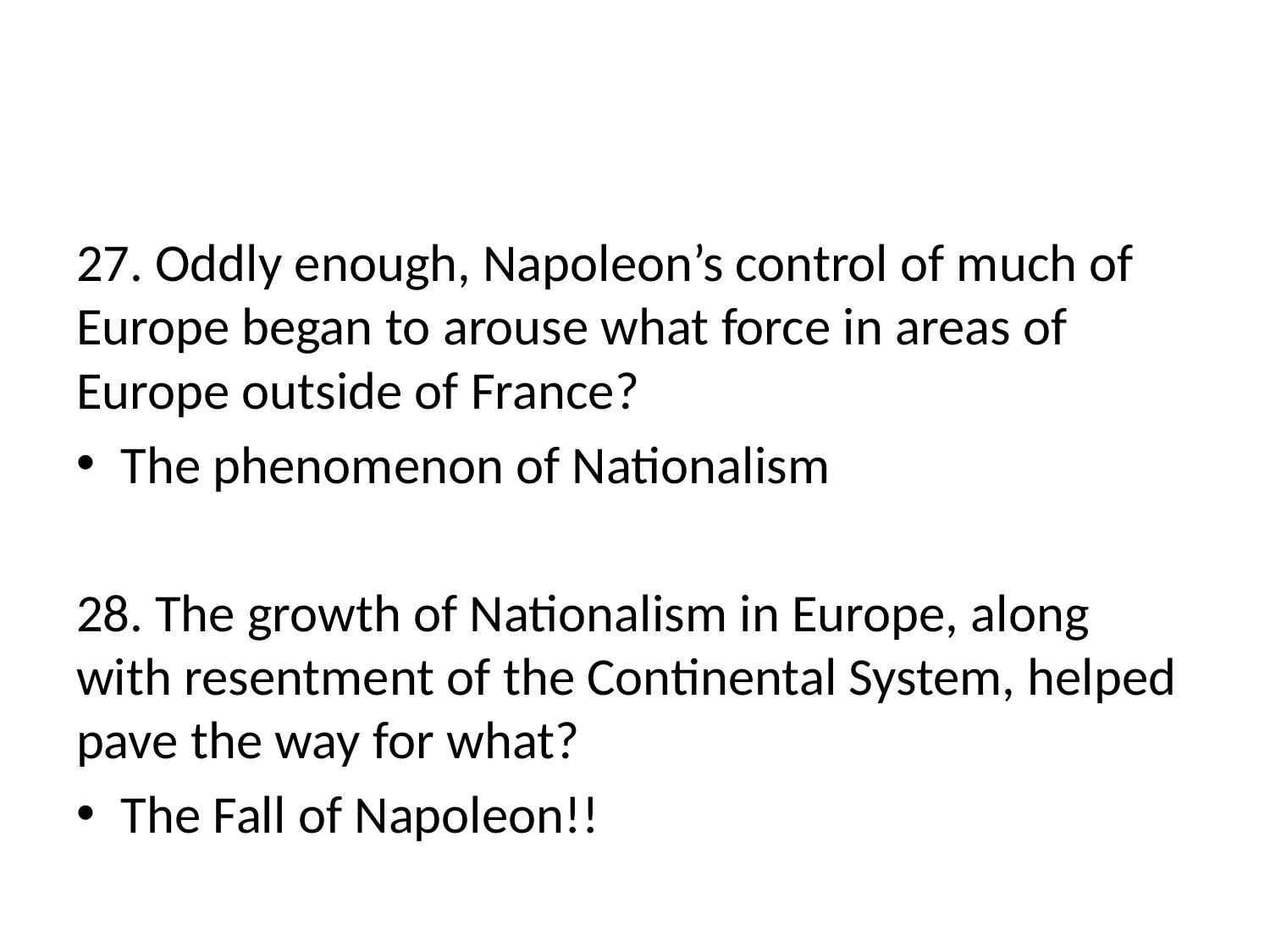

#
27. Oddly enough, Napoleon’s control of much of Europe began to arouse what force in areas of Europe outside of France?
The phenomenon of Nationalism

28. The growth of Nationalism in Europe, along with resentment of the Continental System, helped pave the way for what?
The Fall of Napoleon!!